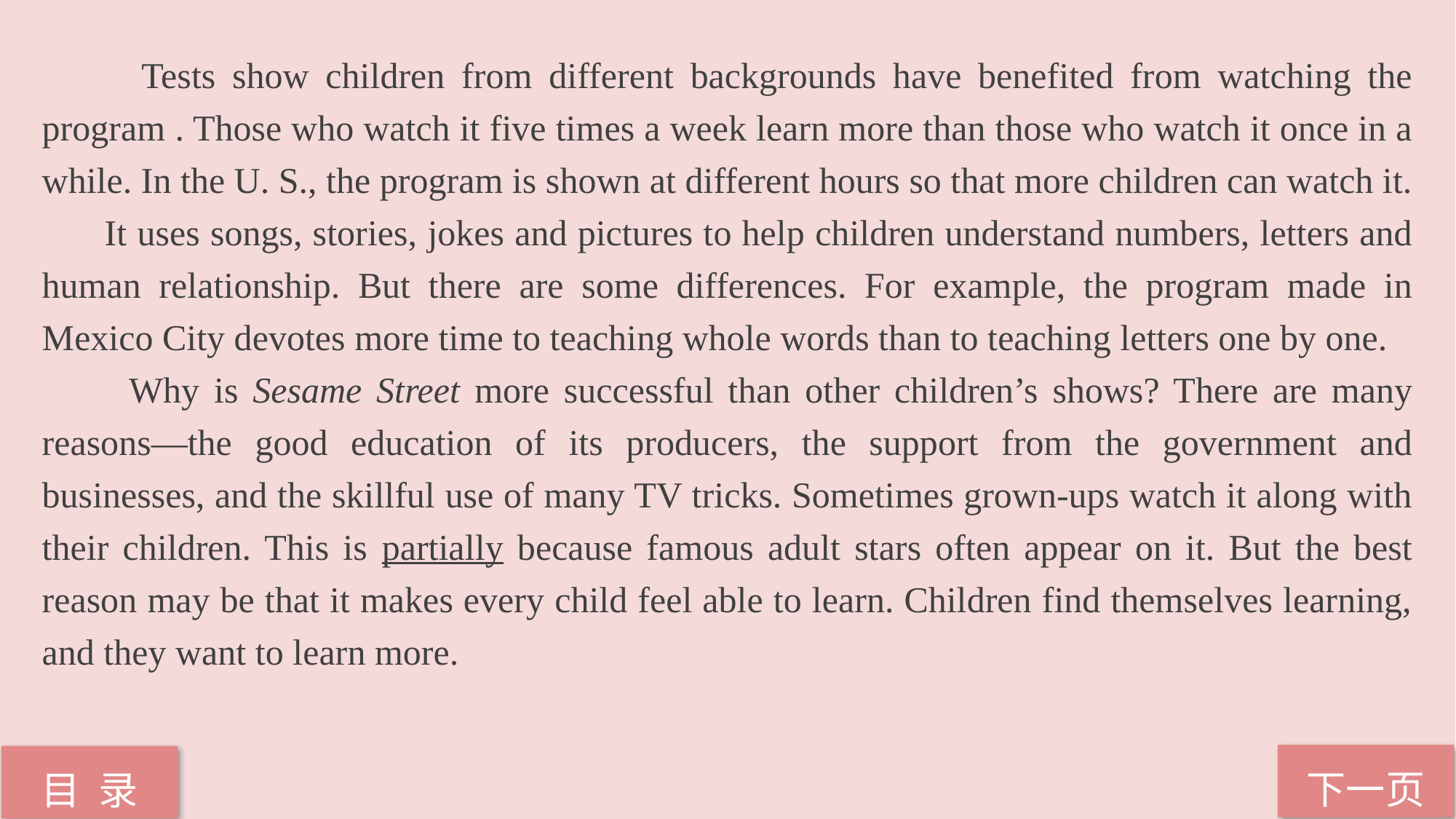

Tests show children from different backgrounds have benefited from watching the program . Those who watch it five times a week learn more than those who watch it once in a while. In the U. S., the program is shown at different hours so that more children can watch it.
      It uses songs, stories, jokes and pictures to help children understand numbers, letters and human relationship. But there are some differences. For example, the program made in Mexico City devotes more time to teaching whole words than to teaching letters one by one.
      Why is Sesame Street more successful than other children’s shows? There are many reasons—the good education of its producers, the support from the government and businesses, and the skillful use of many TV tricks. Sometimes grown-ups watch it along with their children. This is partially because famous adult stars often appear on it. But the best reason may be that it makes every child feel able to learn. Children find themselves learning, and they want to learn more.